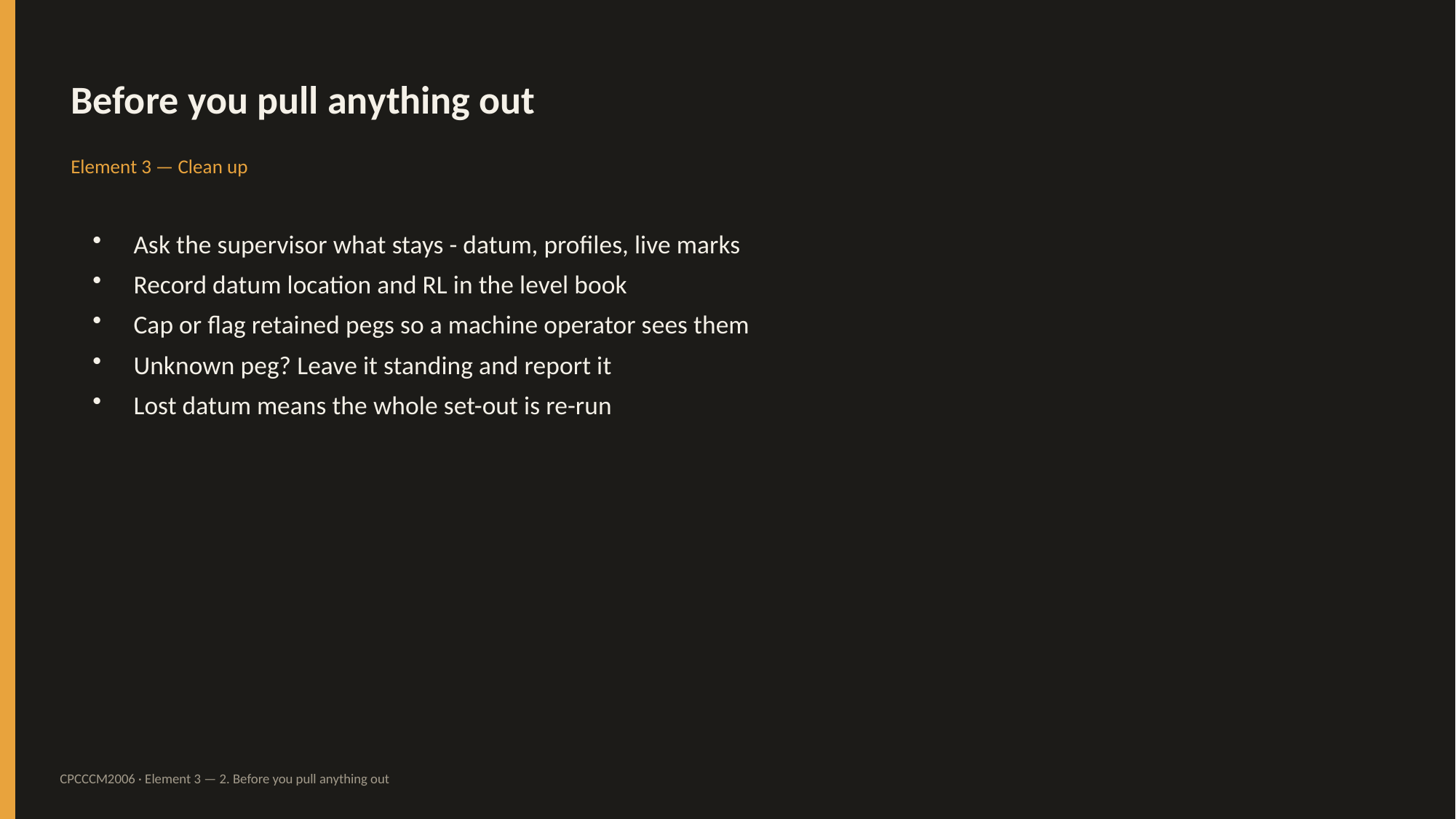

Before you pull anything out
Element 3 — Clean up
Ask the supervisor what stays - datum, profiles, live marks
Record datum location and RL in the level book
Cap or flag retained pegs so a machine operator sees them
Unknown peg? Leave it standing and report it
Lost datum means the whole set-out is re-run
CPCCCM2006 · Element 3 — 2. Before you pull anything out